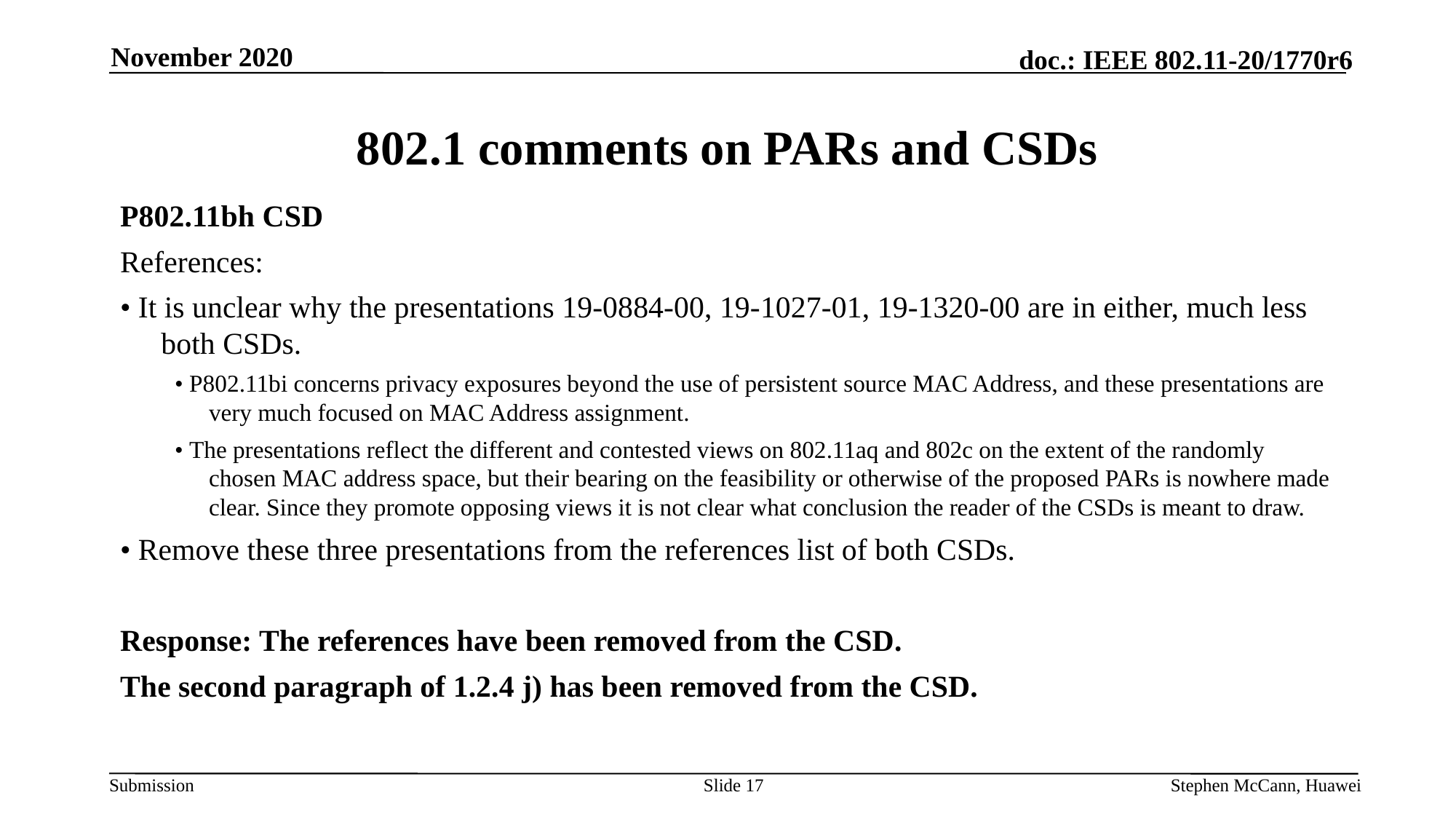

November 2020
# 802.1 comments on PARs and CSDs
P802.11bh CSD
References:
• It is unclear why the presentations 19-0884-00, 19-1027-01, 19-1320-00 are in either, much less both CSDs.
• P802.11bi concerns privacy exposures beyond the use of persistent source MAC Address, and these presentations are very much focused on MAC Address assignment.
• The presentations reflect the different and contested views on 802.11aq and 802c on the extent of the randomly chosen MAC address space, but their bearing on the feasibility or otherwise of the proposed PARs is nowhere made clear. Since they promote opposing views it is not clear what conclusion the reader of the CSDs is meant to draw.
• Remove these three presentations from the references list of both CSDs.

Response: The references have been removed from the CSD.
The second paragraph of 1.2.4 j) has been removed from the CSD.
Slide 17
Stephen McCann, Huawei